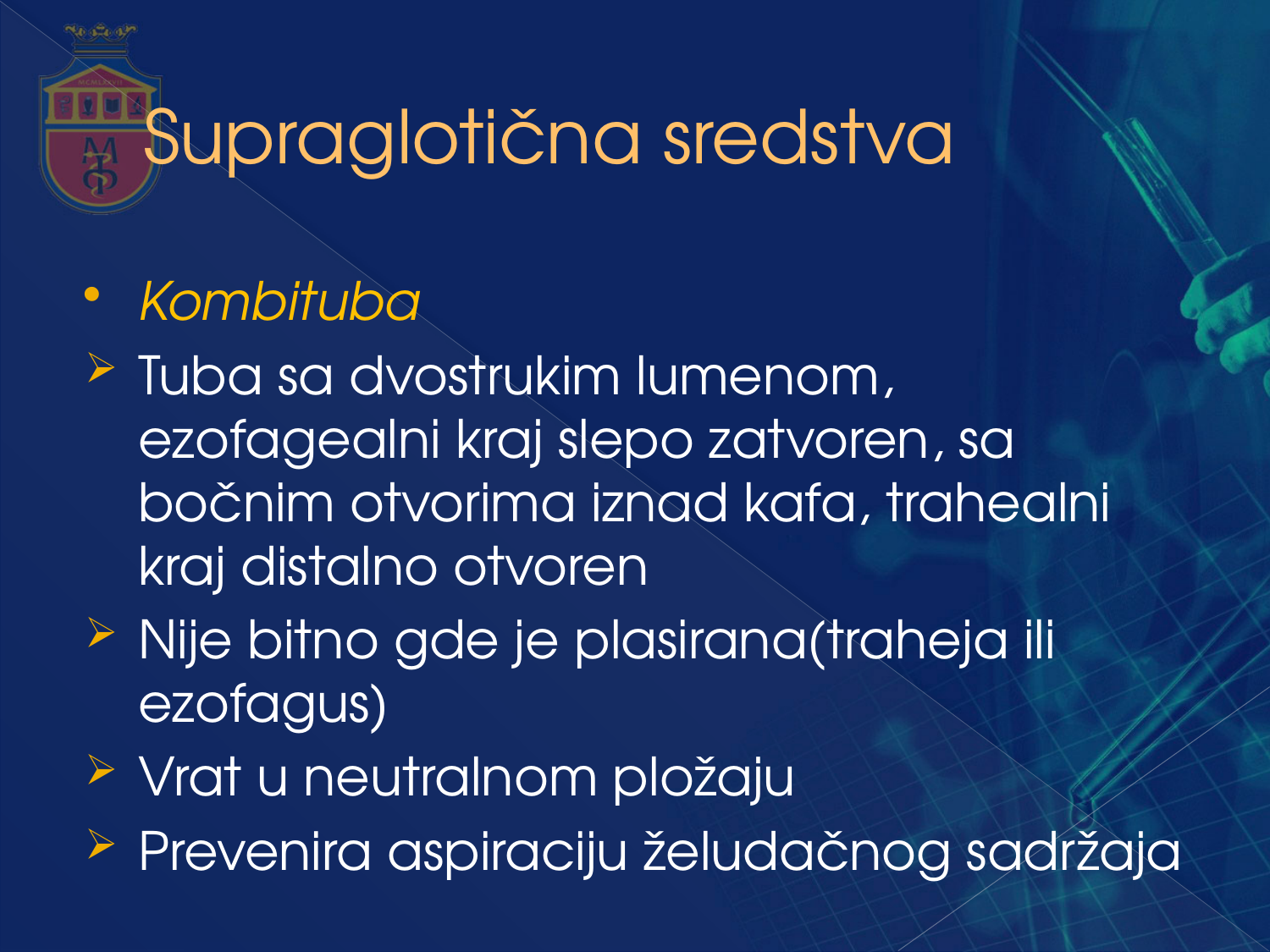

# Supraglotična sredstva
Kombituba
Tuba sa dvostrukim lumenom, ezofagealni kraj slepo zatvoren, sa bočnim otvorima iznad kafa, trahealni kraj distalno otvoren
Nije bitno gde je plasirana(traheja ili ezofagus)
Vrat u neutralnom pložaju
Prevenira aspiraciju želudačnog sadržaja